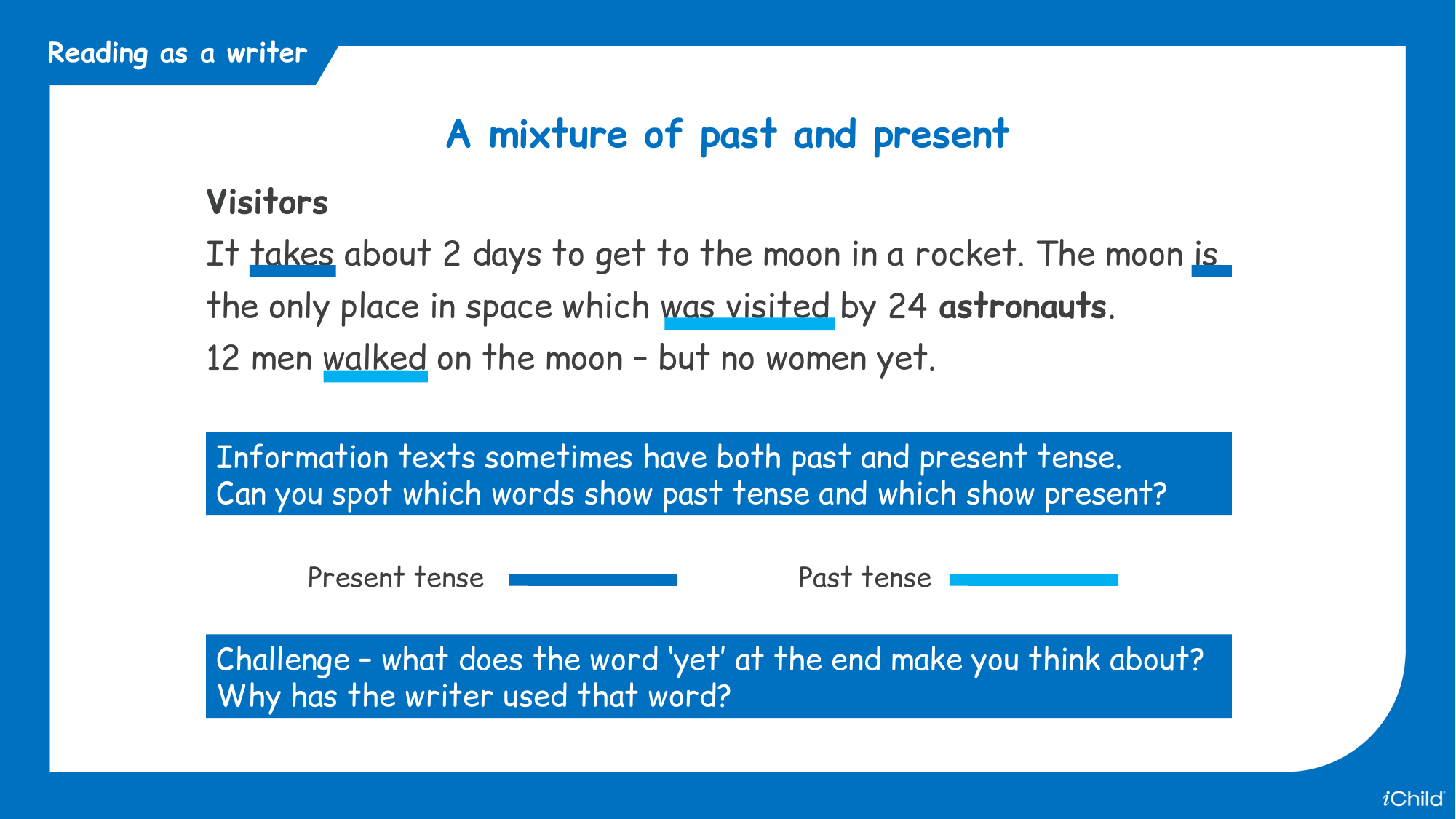

Reading as a writer
A mixture of past and present
Visitors
It takes about 2 days to get to the moon in a rocket. The moon is the only place in space which was visited by 24 astronauts.
12 men walked on the moon – but no women yet.

Information texts sometimes have both past and present tense.
Can you spot which words show past tense and which show present?
Present tense
Past tense

Challenge – what does the word ‘yet’ at the end make you think about?
Why has the writer used that word?